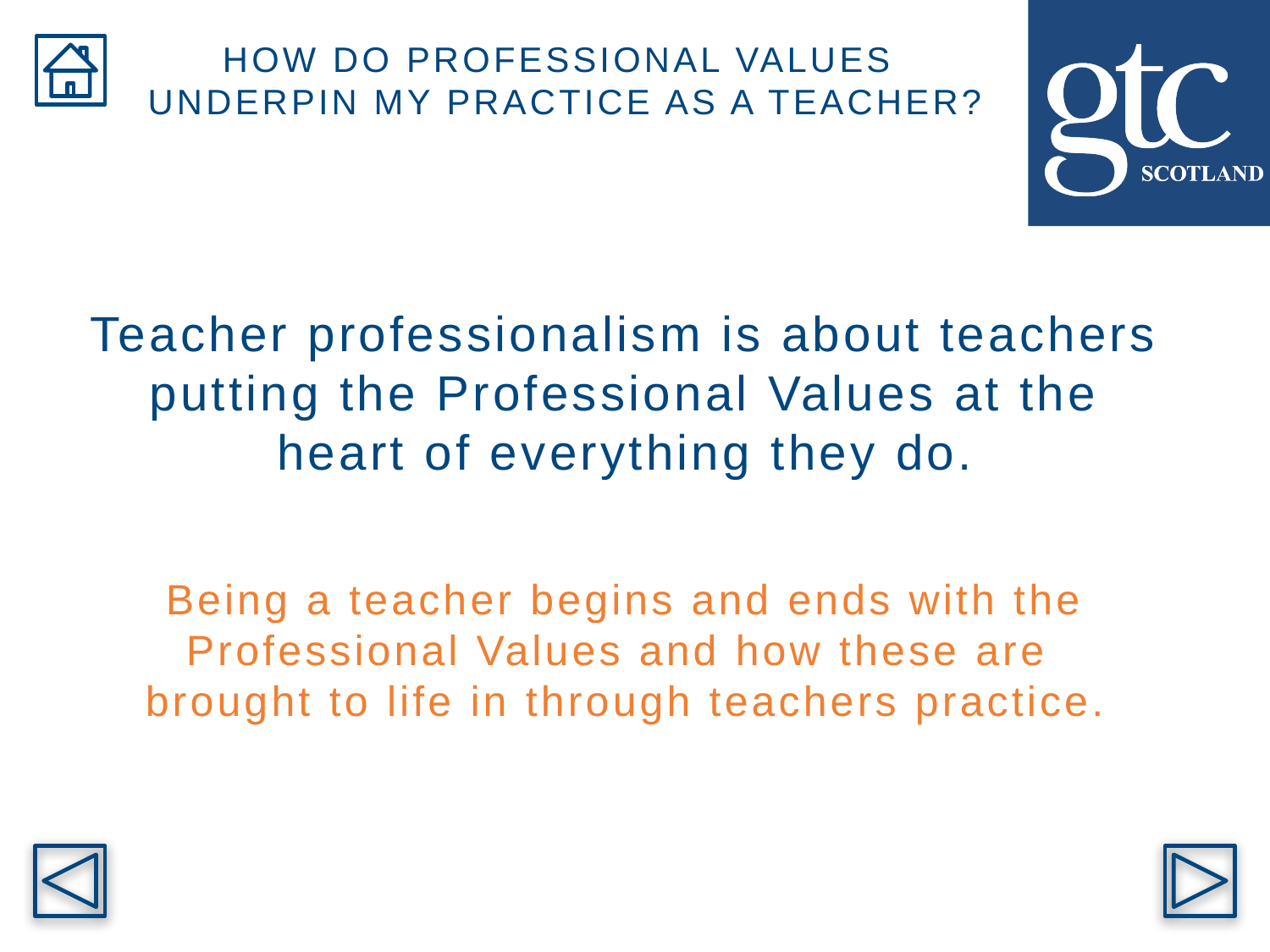

HOW DO PROFESSIONAL VALUES
UNDERPIN MY PRACTICE AS A TEACHER?

Teacher professionalism is about teachers putting the Professional Values at the heart of everything they do.
Being a teacher begins and ends with the Professional Values and how these are
brought to life in through teachers practice.